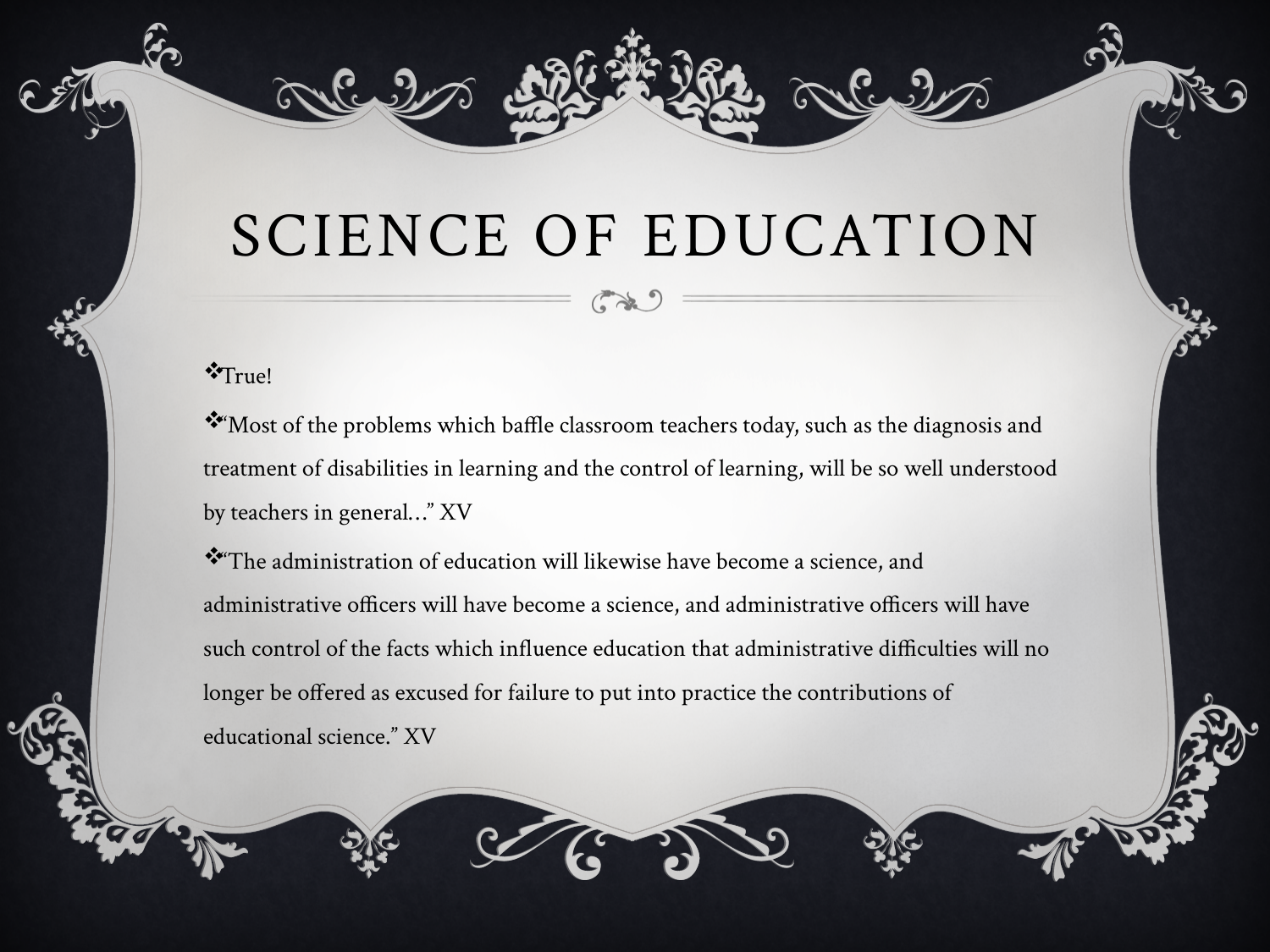

# Science of Education
True!
“Most of the problems which baffle classroom teachers today, such as the diagnosis and treatment of disabilities in learning and the control of learning, will be so well understood by teachers in general…” XV
“The administration of education will likewise have become a science, and administrative officers will have become a science, and administrative officers will have such control of the facts which influence education that administrative difficulties will no longer be offered as excused for failure to put into practice the contributions of educational science.” XV